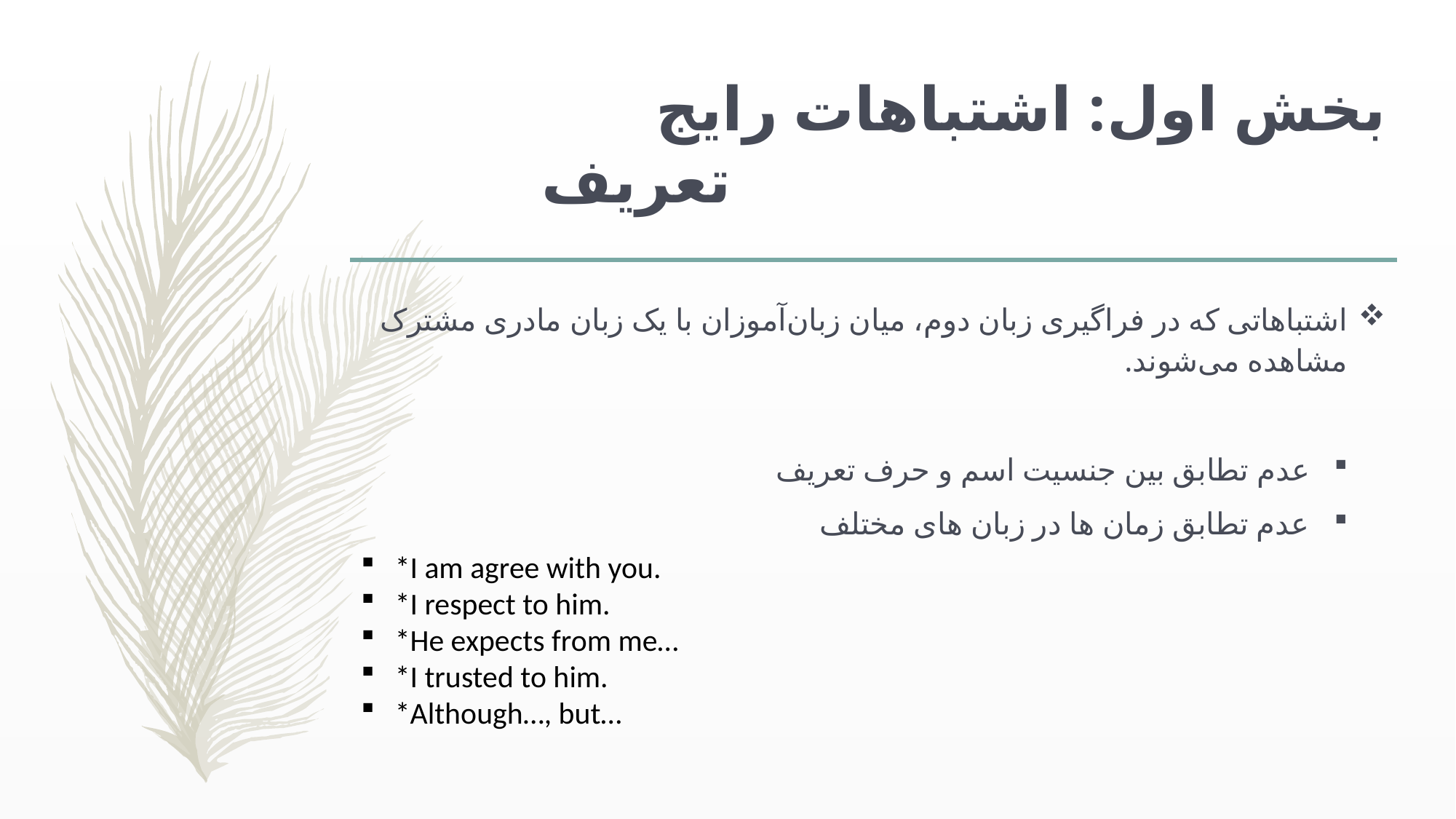

# بخش اول: اشتباهات رایج تعریف
اشتباهاتی که در فراگیری زبان دوم، میان زبان‌آموزان با یک زبان مادری مشترک مشاهده می‌شوند.

عدم تطابق بین جنسیت اسم و حرف تعریف
عدم تطابق زمان ها در زبان های مختلف

*I am agree with you.
*I respect to him.
*He expects from me…
*I trusted to him.
*Although…, but…